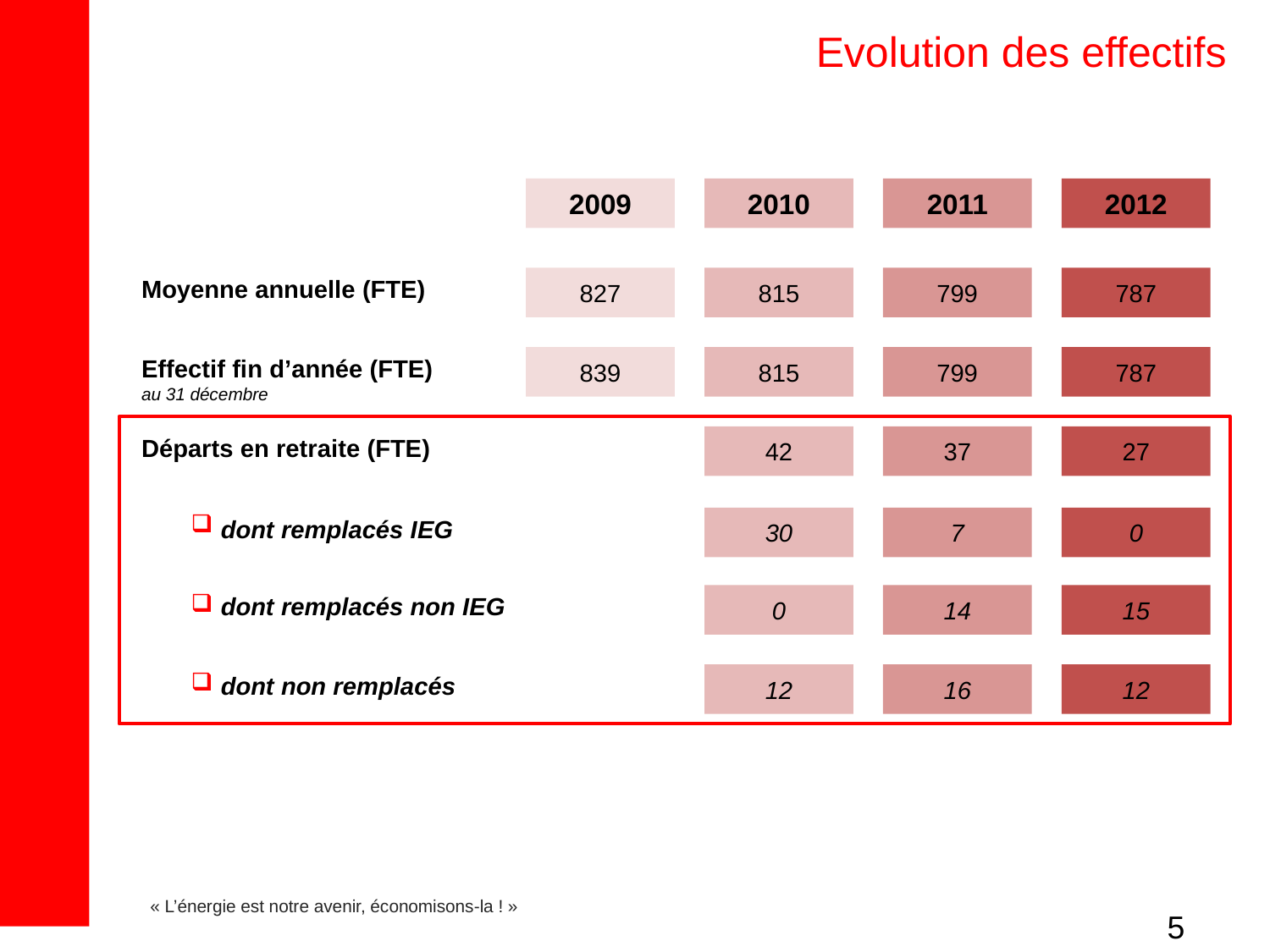

# Evolution des effectifs
2009
2010
2011
2012
Moyenne annuelle (FTE)

827
815
799
787
Effectif fin d’année (FTE)
au 31 décembre
839
815
799
787

Départs en retraite (FTE)
42
37
27

dont remplacés IEG
30
7
0

dont remplacés non IEG
0
14
15

dont non remplacés
12
16
12
5